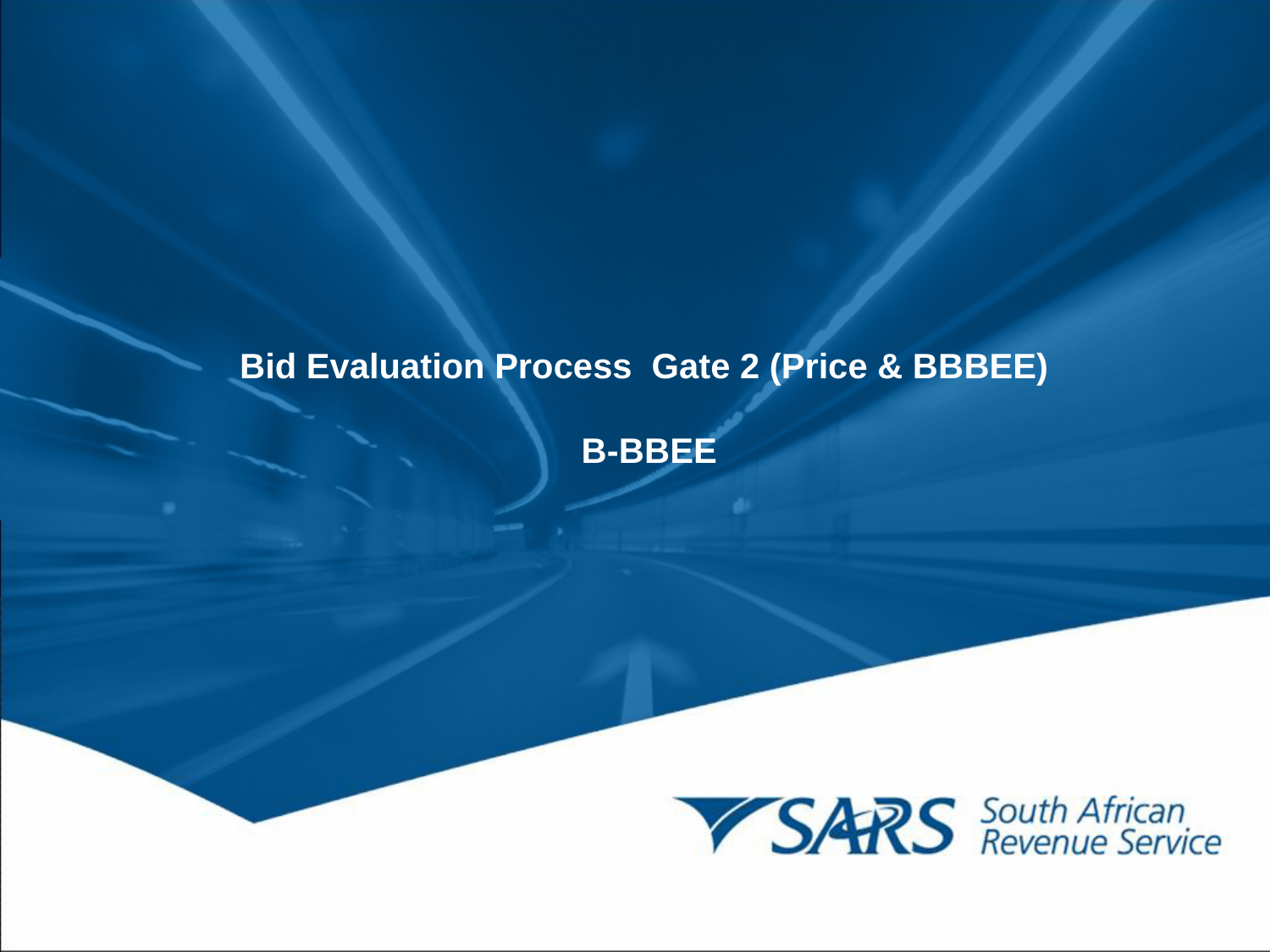

Bid Evaluation Process  Gate 2 (Price & BBBEE)

B-BBEE